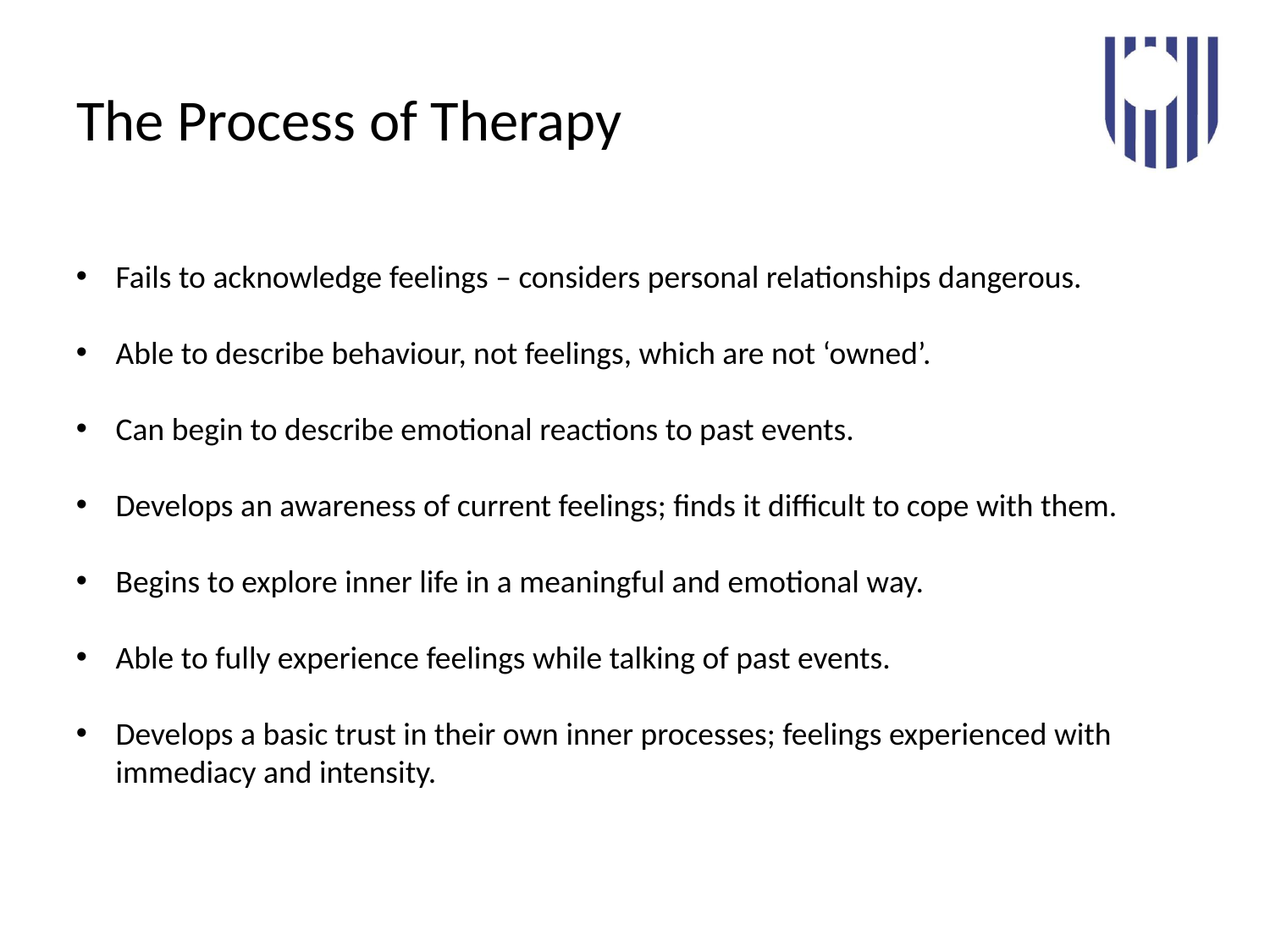

# The Process of Therapy
Fails to acknowledge feelings – considers personal relationships dangerous.

Able to describe behaviour, not feelings, which are not ‘owned’.

Can begin to describe emotional reactions to past events.

Develops an awareness of current feelings; finds it difficult to cope with them.

Begins to explore inner life in a meaningful and emotional way.

Able to fully experience feelings while talking of past events.

Develops a basic trust in their own inner processes; feelings experienced with immediacy and intensity.